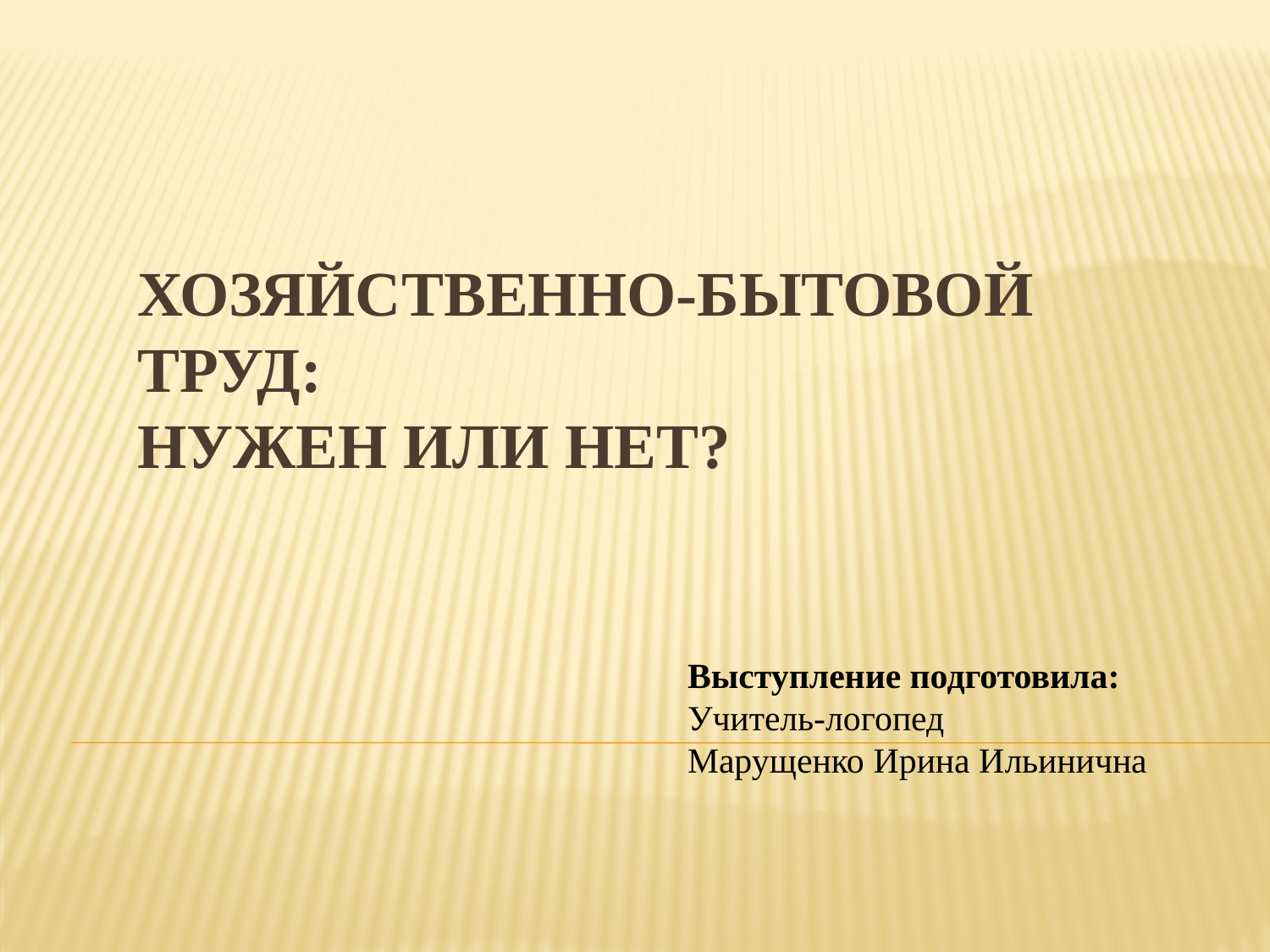

# ХОЗЯЙСТВЕННО-БЫТОВОЙ ТРУД: НУЖЕН ИЛИ НЕТ?
Выступление подготовила:
Учитель-логопед
Марущенко Ирина Ильинична